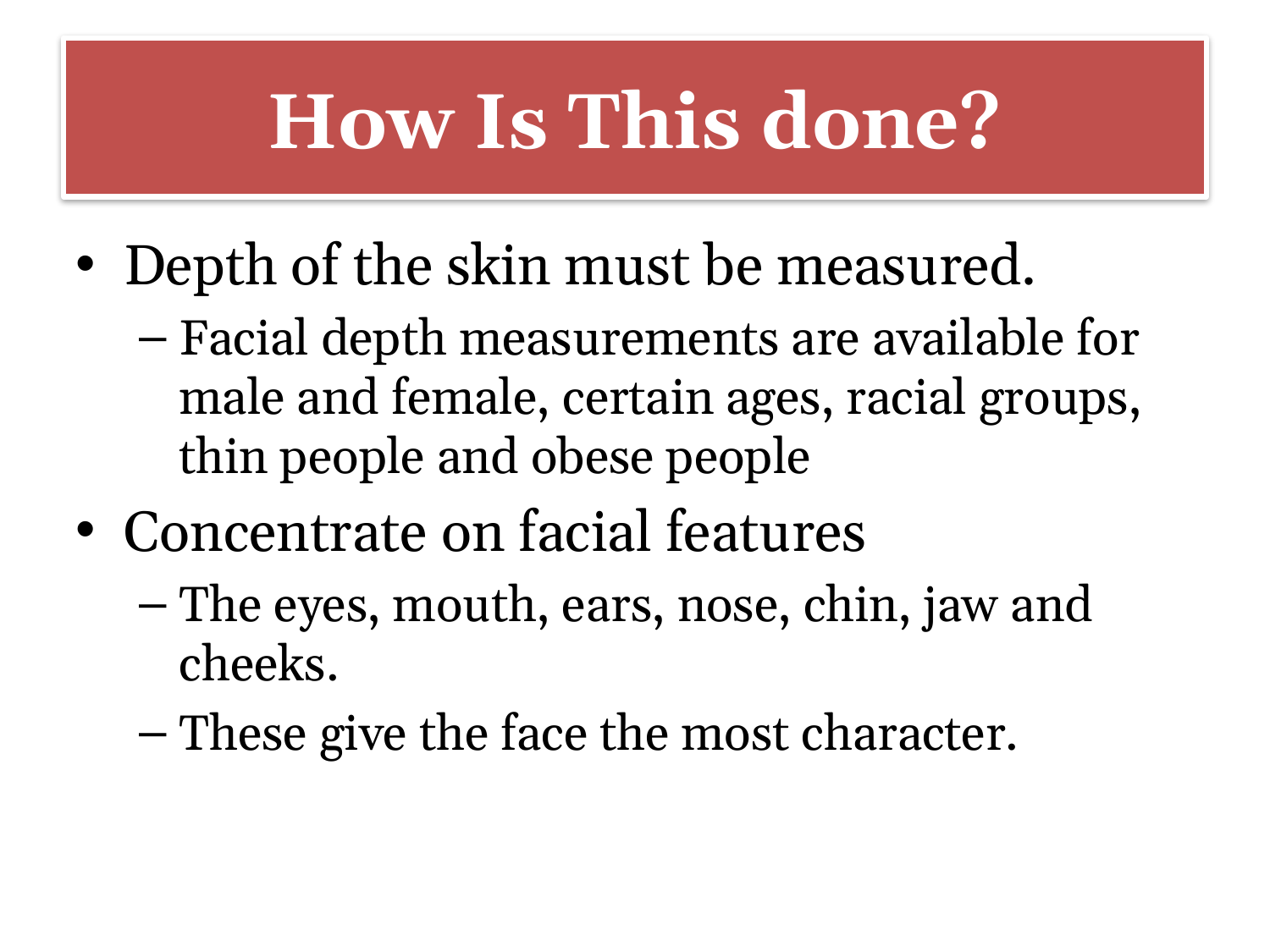

# How Is This done?
Depth of the skin must be measured.
Facial depth measurements are available for male and female, certain ages, racial groups, thin people and obese people
Concentrate on facial features
The eyes, mouth, ears, nose, chin, jaw and cheeks.
These give the face the most character.